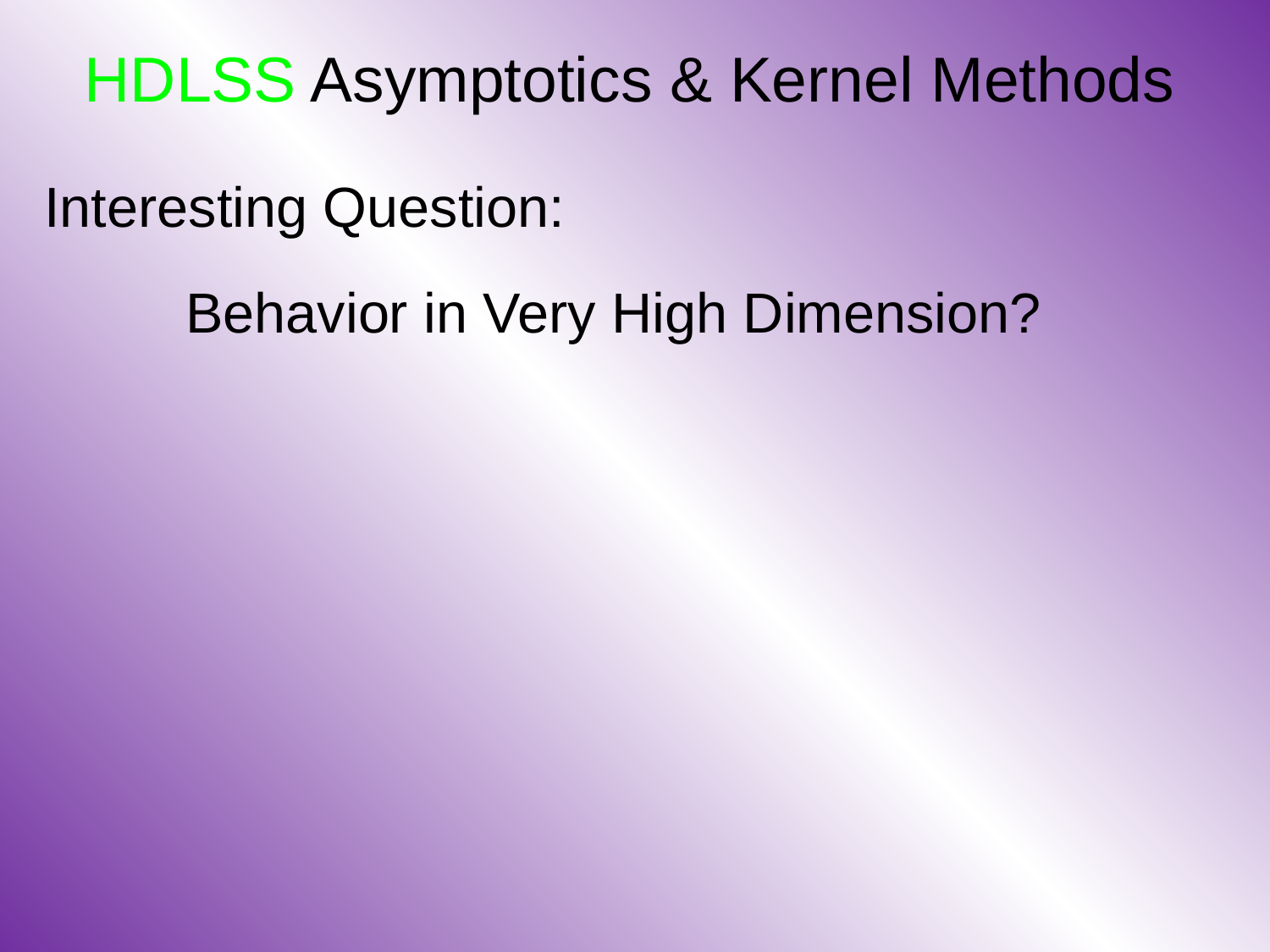

# HDLSS Asymptotics & Kernel Methods
Interesting Question:
Behavior in Very High Dimension?